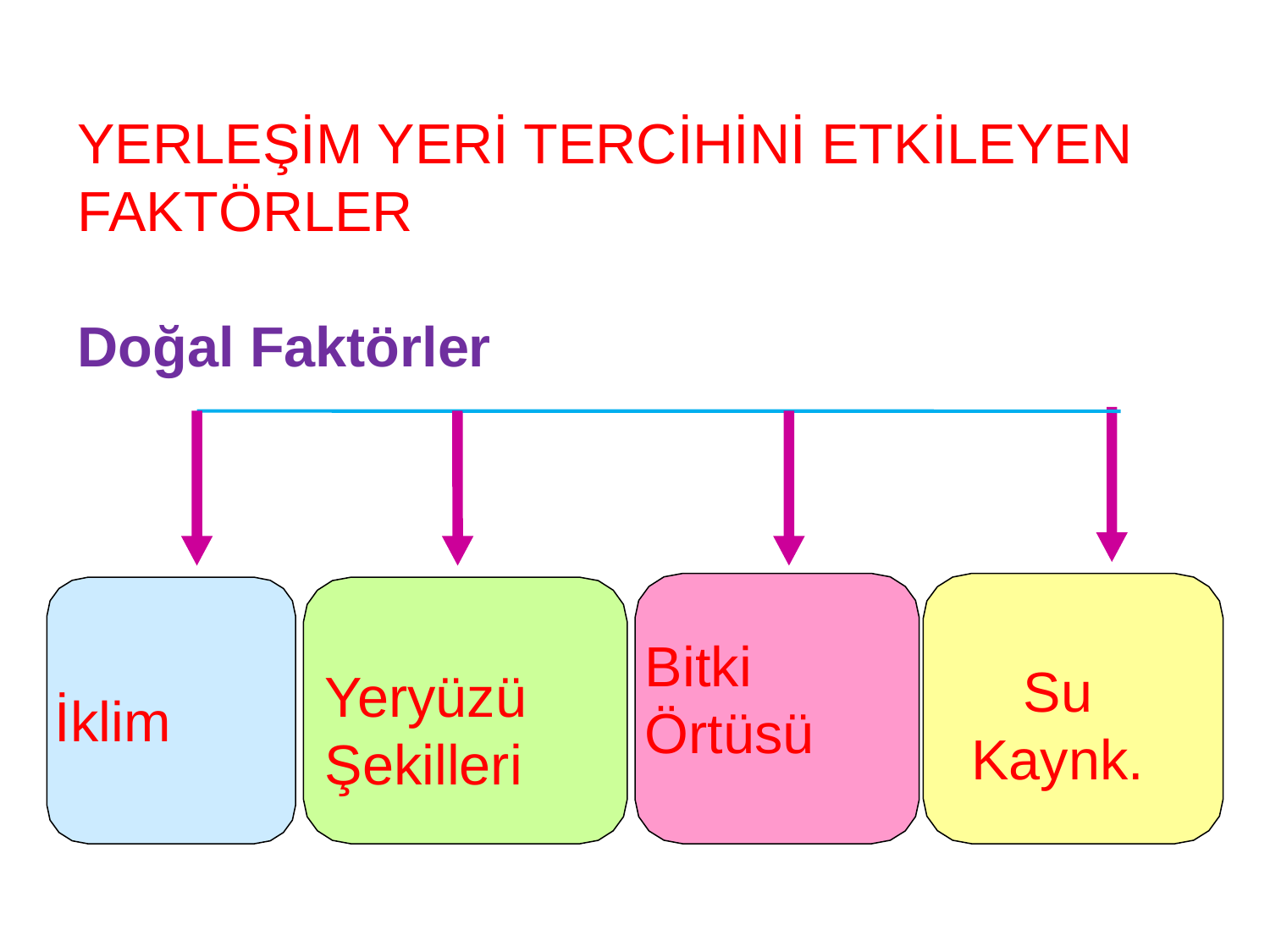

YERLEŞİM YERİ TERCİHİNİ ETKİLEYEN FAKTÖRLER

Doğal Faktörler

Bitki
Örtüsü

Su
Kaynk.

Yeryüzü
Şekilleri
İklim